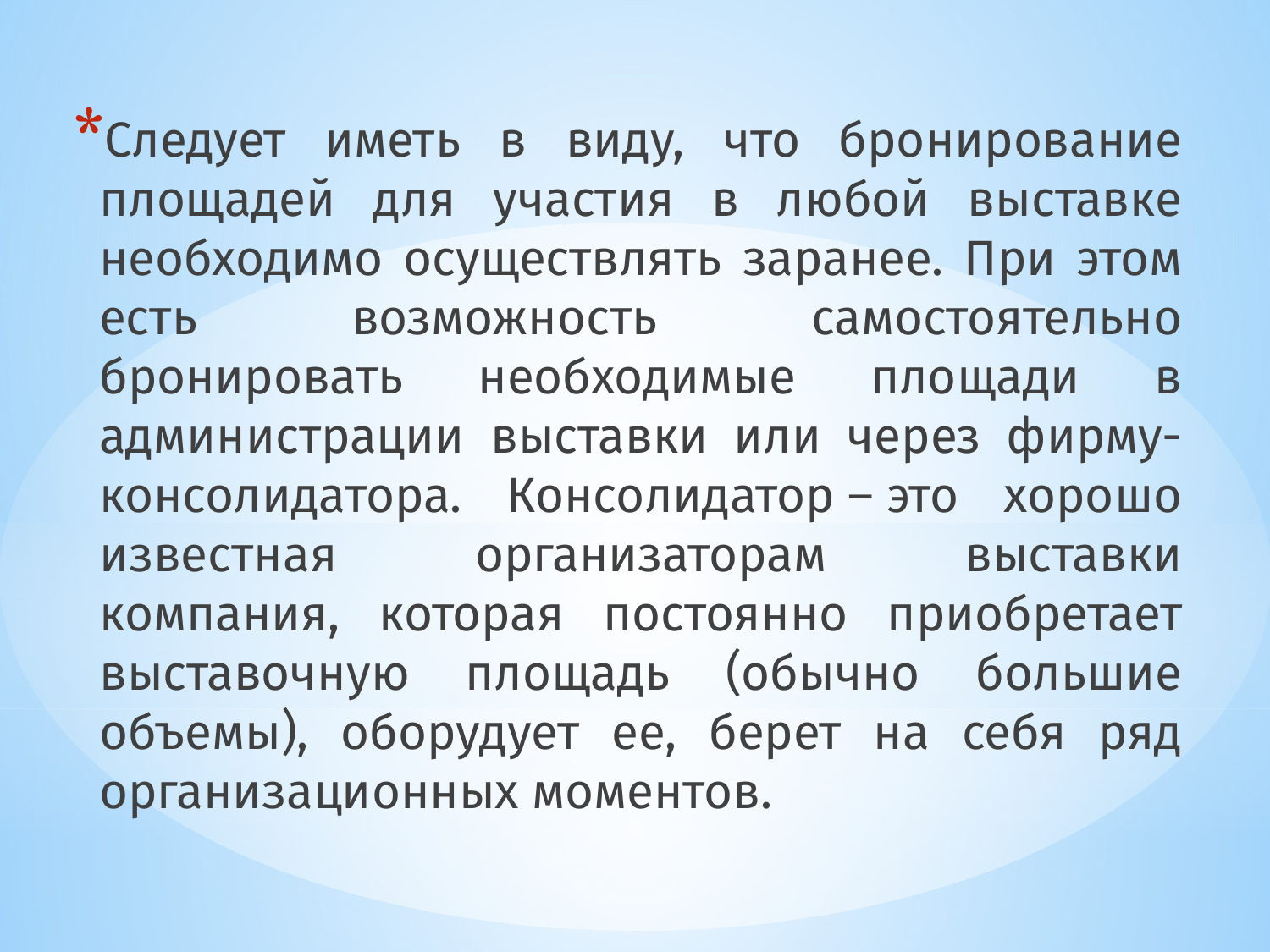

Следует иметь в виду, что бронирование площадей для участия в любой выставке необходимо осуществлять заранее. При этом есть возможность самостоятельно бронировать необходимые площади в администрации выставки или через фирму-консолидатора. Консолидатор – это хорошо известная организаторам выставки компания, которая постоянно приобретает выставочную площадь (обычно большие объемы), оборудует ее, берет на себя ряд организационных моментов.
#